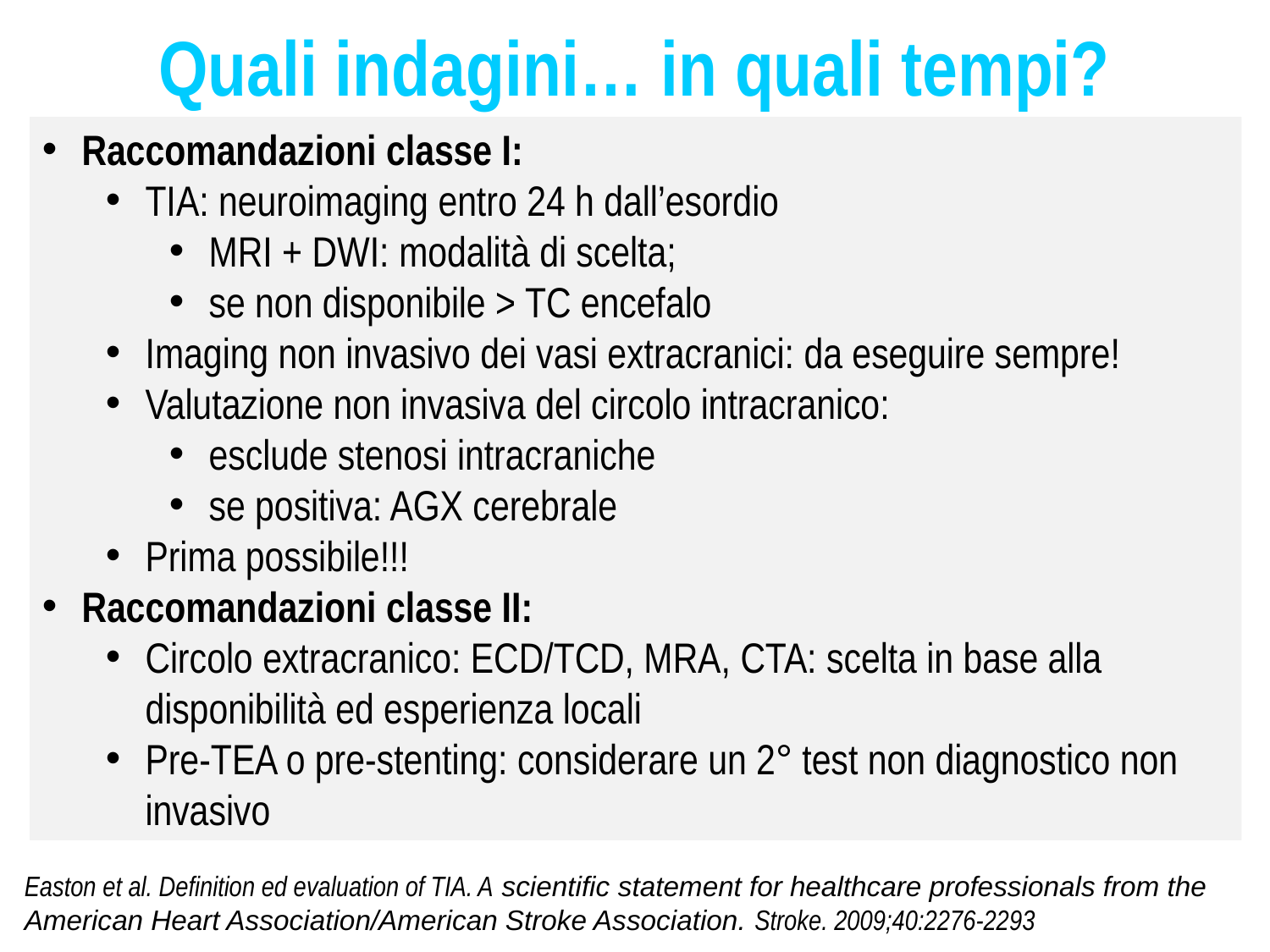

# Quali indagini… in quali tempi?
Raccomandazioni classe I:
TIA: neuroimaging entro 24 h dall’esordio
MRI + DWI: modalità di scelta;
se non disponibile > TC encefalo
Imaging non invasivo dei vasi extracranici: da eseguire sempre!
Valutazione non invasiva del circolo intracranico:
esclude stenosi intracraniche
se positiva: AGX cerebrale
Prima possibile!!!
Raccomandazioni classe II:
Circolo extracranico: ECD/TCD, MRA, CTA: scelta in base alla disponibilità ed esperienza locali
Pre-TEA o pre-stenting: considerare un 2° test non diagnostico non invasivo
Easton et al. Definition ed evaluation of TIA. A scientific statement for healthcare professionals from the
American Heart Association/American Stroke Association. Stroke. 2009;40:2276-2293